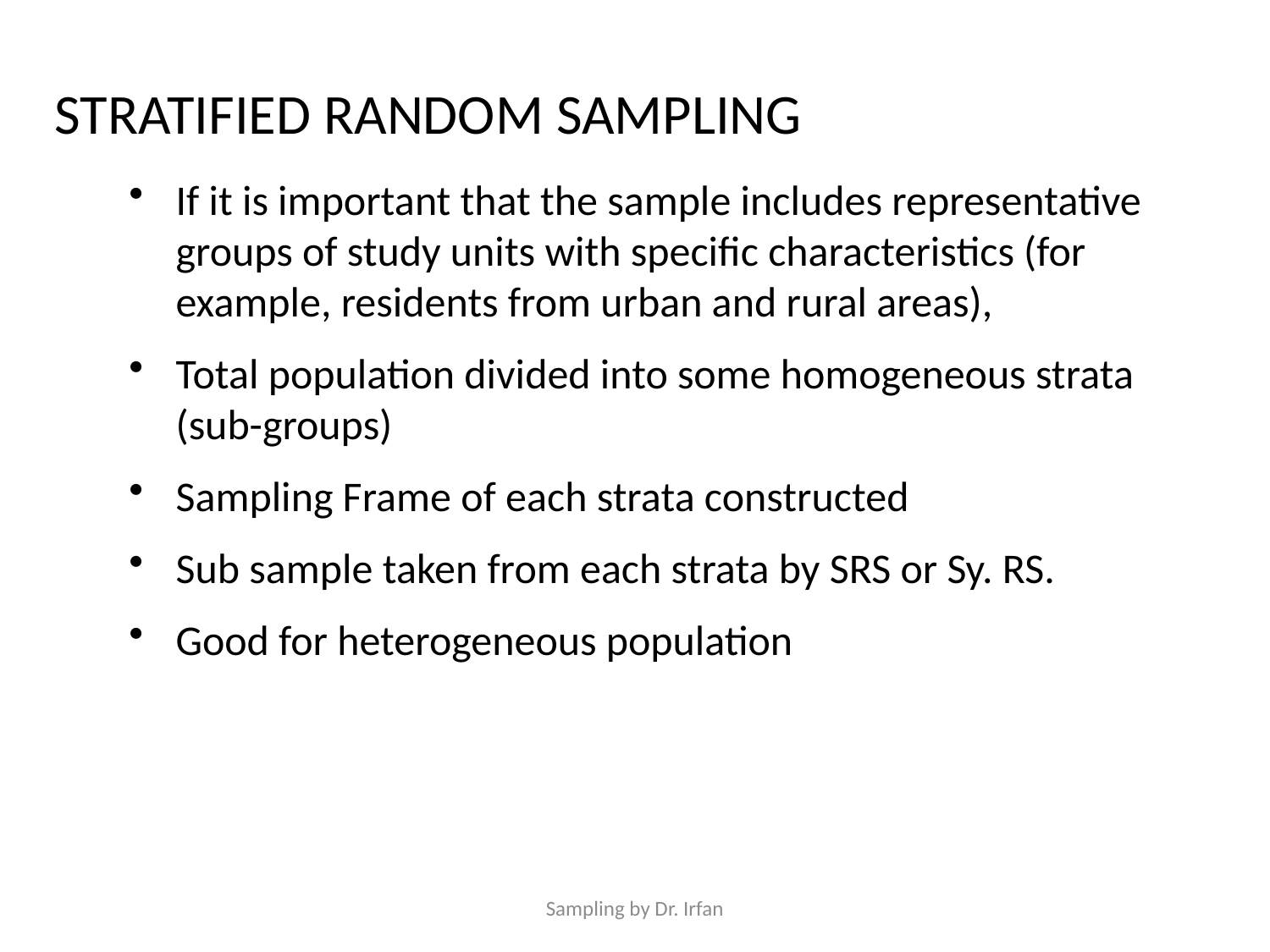

STRATIFIED RANDOM SAMPLING
If it is important that the sample includes representative groups of study units with specific characteristics (for example, residents from urban and rural areas),
Total population divided into some homogeneous strata (sub-groups)
Sampling Frame of each strata constructed
Sub sample taken from each strata by SRS or Sy. RS.
Good for heterogeneous population
Sampling by Dr. Irfan